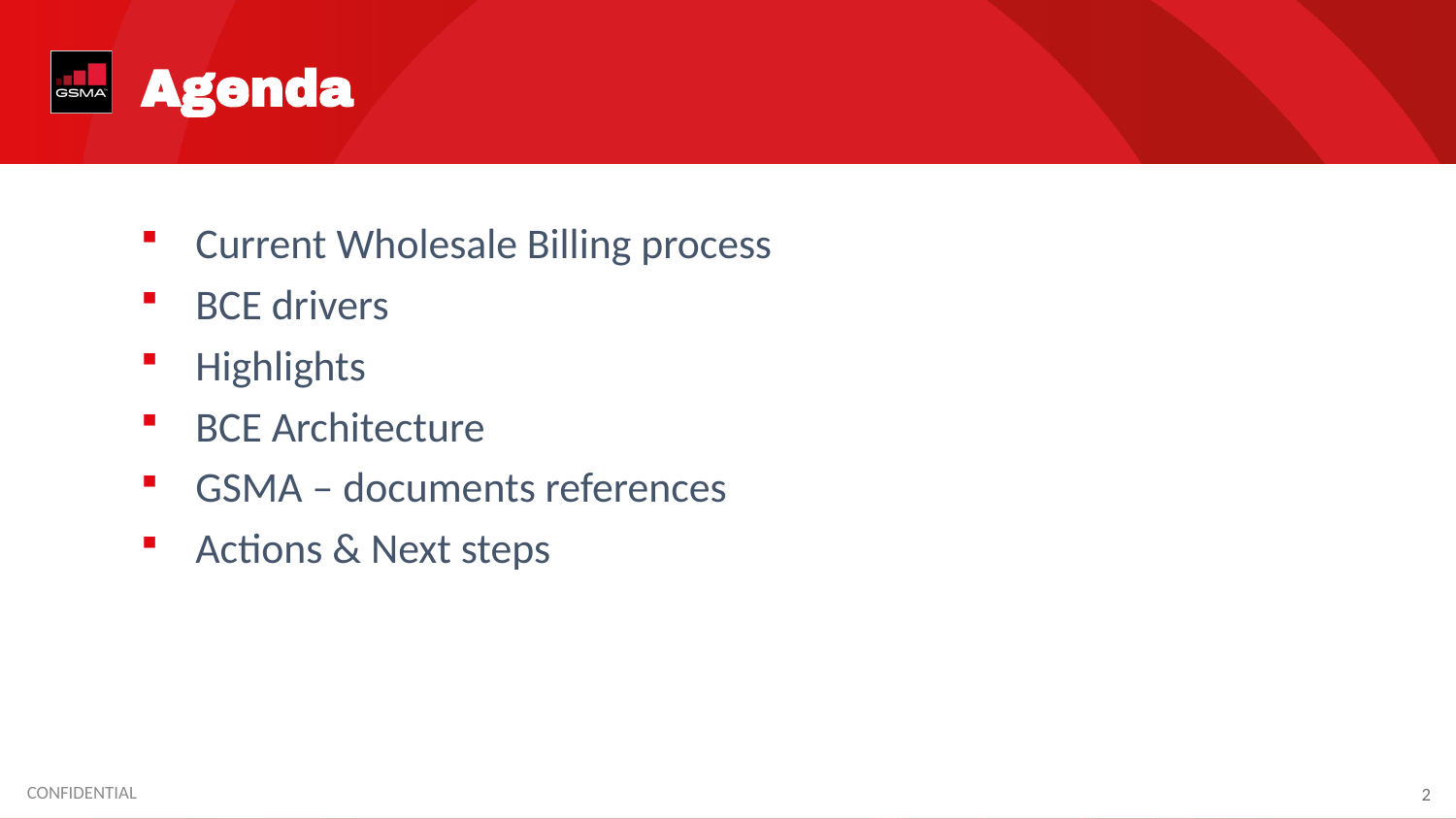

# Agenda
Current Wholesale Billing process
BCE drivers
Highlights
BCE Architecture
GSMA – documents references
Actions & Next steps